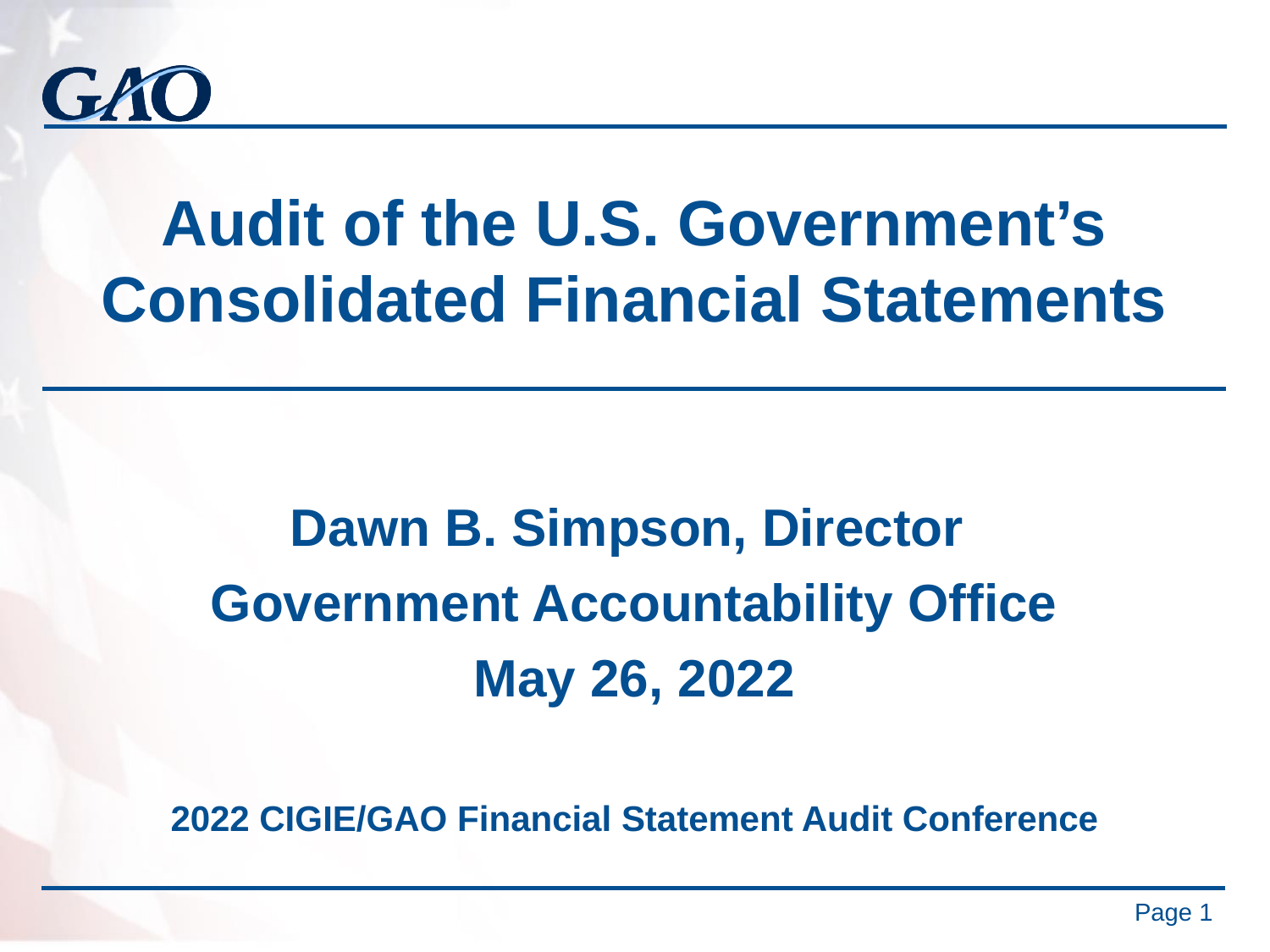

# Audit of the U.S. Government’s Consolidated Financial Statements

Dawn B. Simpson, Director
Government Accountability Office
May 26, 2022

2022 CIGIE/GAO Financial Statement Audit Conference

Page 1